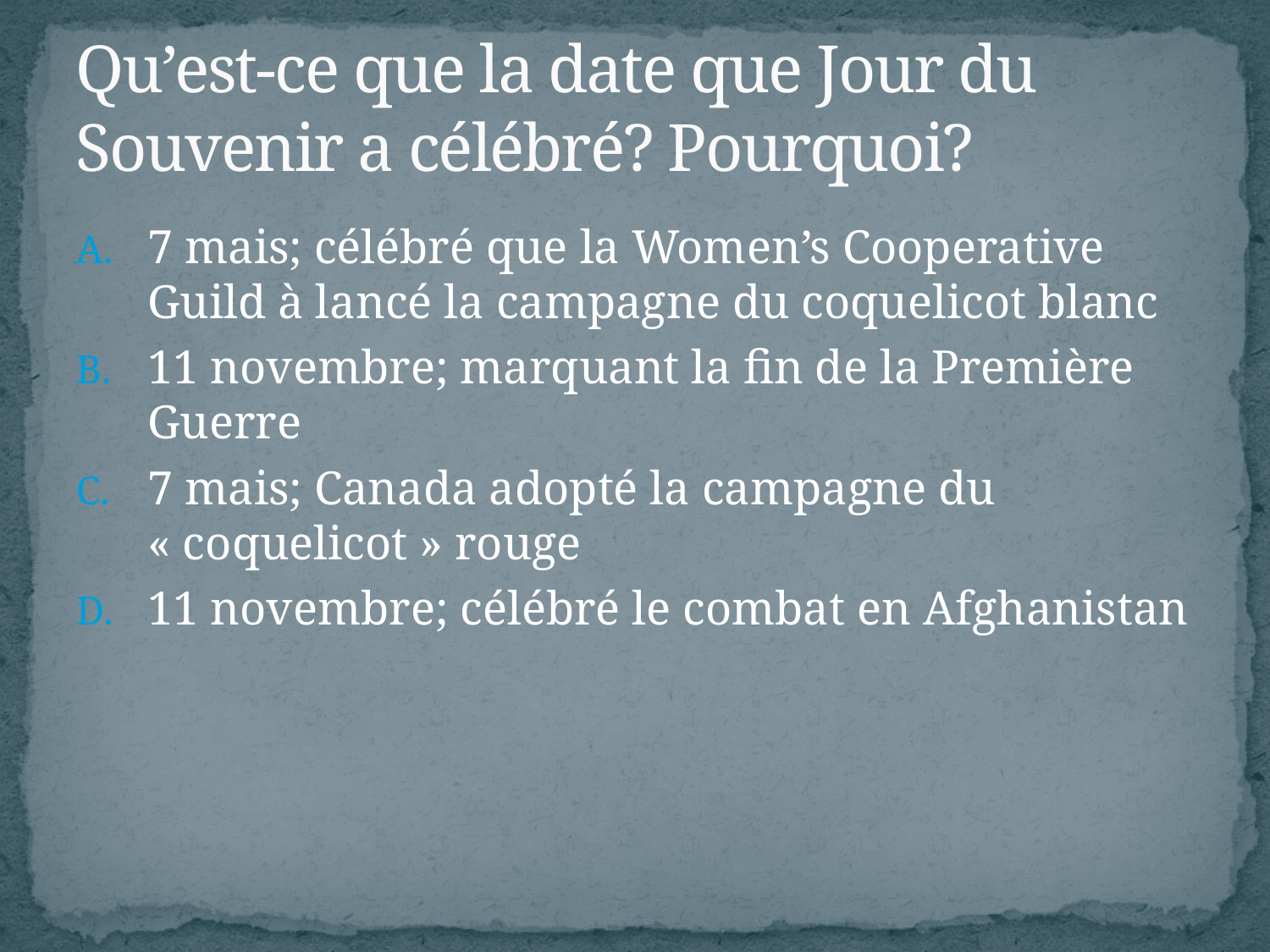

# Qu’est-ce que la date que Jour du Souvenir a célébré? Pourquoi?
7 mais; célébré que la Women’s Cooperative Guild à lancé la campagne du coquelicot blanc
11 novembre; marquant la fin de la Première Guerre
7 mais; Canada adopté la campagne du « coquelicot » rouge
11 novembre; célébré le combat en Afghanistan